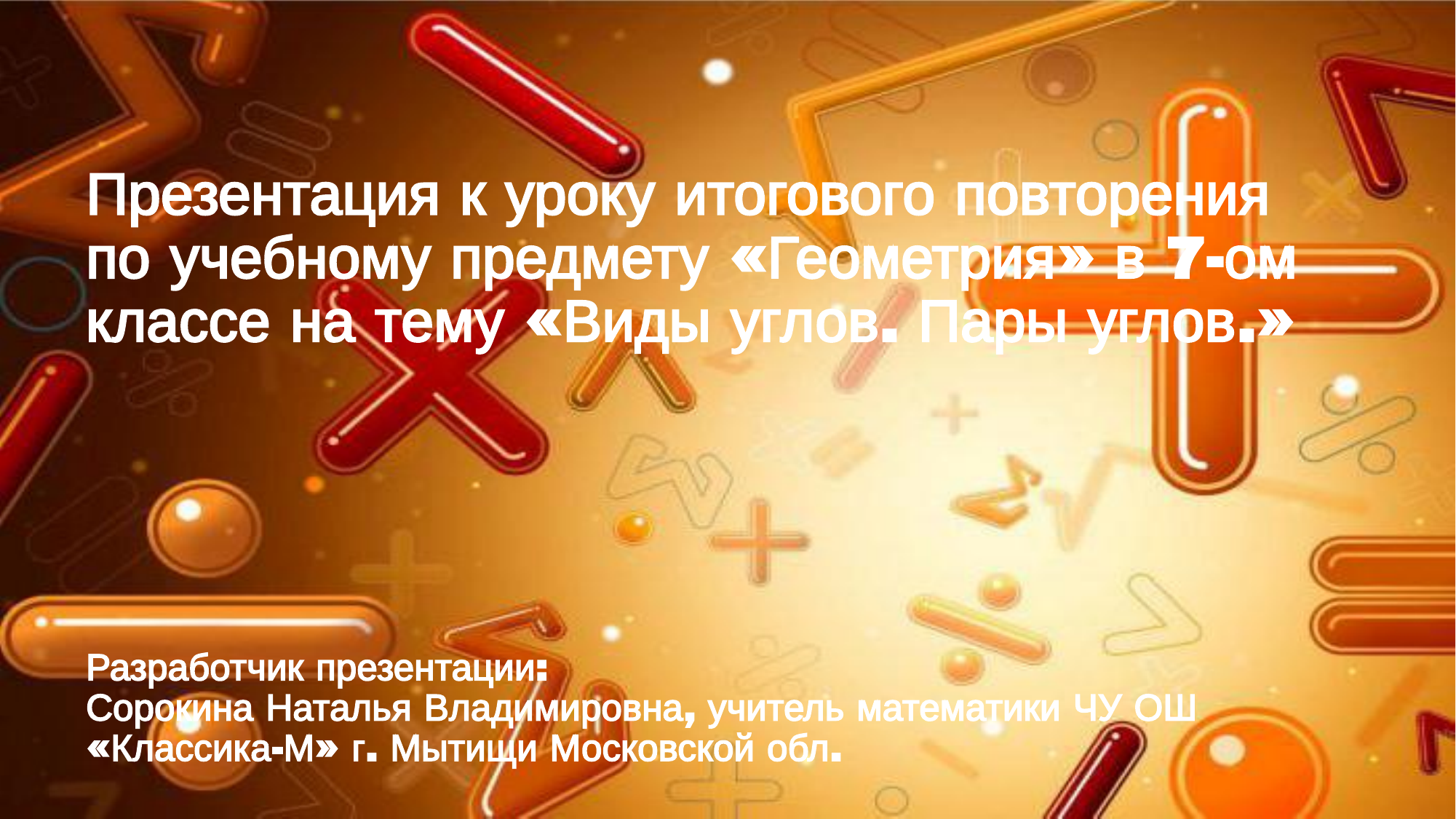

# Презентация к уроку итогового повторения по учебному предмету «Геометрия» в 7-ом классе на тему «Виды углов. Пары углов.» Разработчик презентации: Сорокина Наталья Владимировна, учитель математики ЧУ ОШ «Классика-М» г. Мытищи Московской обл.